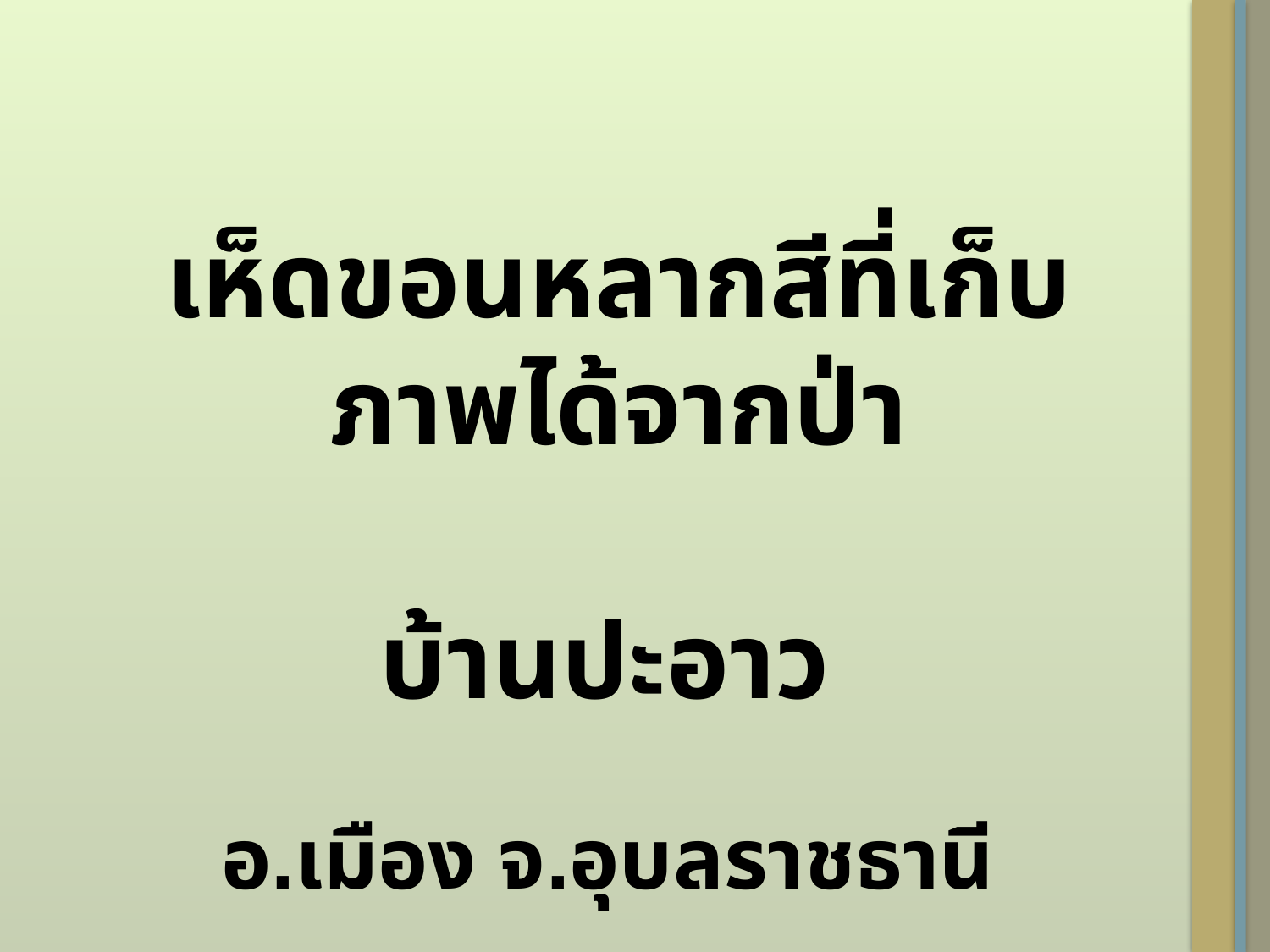

เห็ดขอนหลากสีที่เก็บภาพได้จากป่า

บ้านปะอาว

อ.เมือง จ.อุบลราชธานี